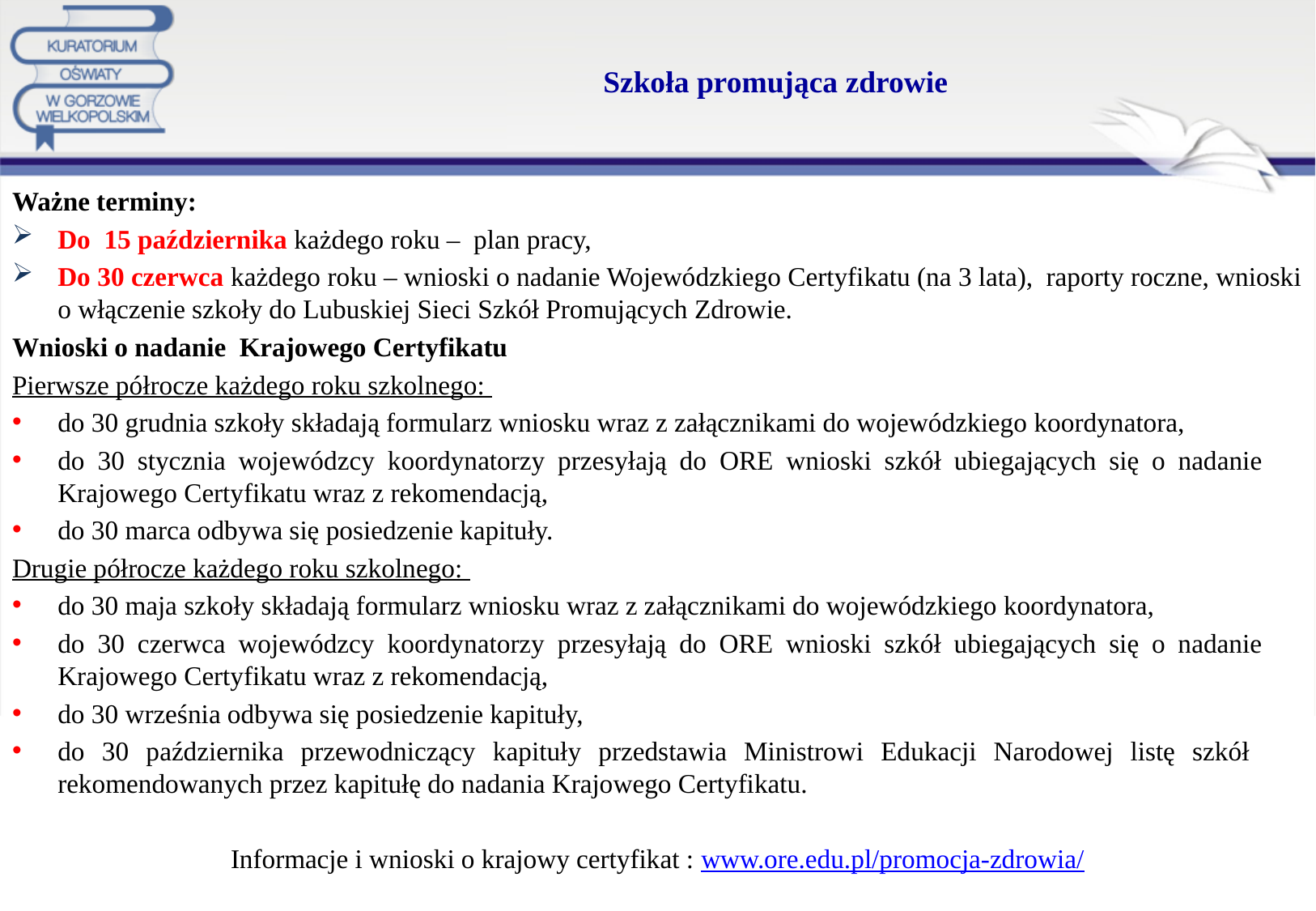

# Szkoła promująca zdrowie
Ważne terminy:
Do  15 października każdego roku –  plan pracy,
Do 30 czerwca każdego roku – wnioski o nadanie Wojewódzkiego Certyfikatu (na 3 lata),  raporty roczne, wnioski o włączenie szkoły do Lubuskiej Sieci Szkół Promujących Zdrowie.
Wnioski o nadanie  Krajowego Certyfikatu
Pierwsze półrocze każdego roku szkolnego:
do 30 grudnia szkoły składają formularz wniosku wraz z załącznikami do wojewódzkiego koordynatora,
do 30 stycznia wojewódzcy koordynatorzy przesyłają do ORE wnioski szkół ubiegających się o nadanie
Krajowego Certyfikatu wraz z rekomendacją,
do 30 marca odbywa się posiedzenie kapituły.
Drugie półrocze każdego roku szkolnego:
do 30 maja szkoły składają formularz wniosku wraz z załącznikami do wojewódzkiego koordynatora,
do 30 czerwca wojewódzcy koordynatorzy przesyłają do ORE wnioski szkół ubiegających się o nadanie
Krajowego Certyfikatu wraz z rekomendacją,
do 30 września odbywa się posiedzenie kapituły,
do 30 października przewodniczący kapituły przedstawia Ministrowi Edukacji Narodowej listę szkół
rekomendowanych przez kapitułę do nadania Krajowego Certyfikatu.

Informacje i wnioski o krajowy certyfikat : www.ore.edu.pl/promocja-zdrowia/